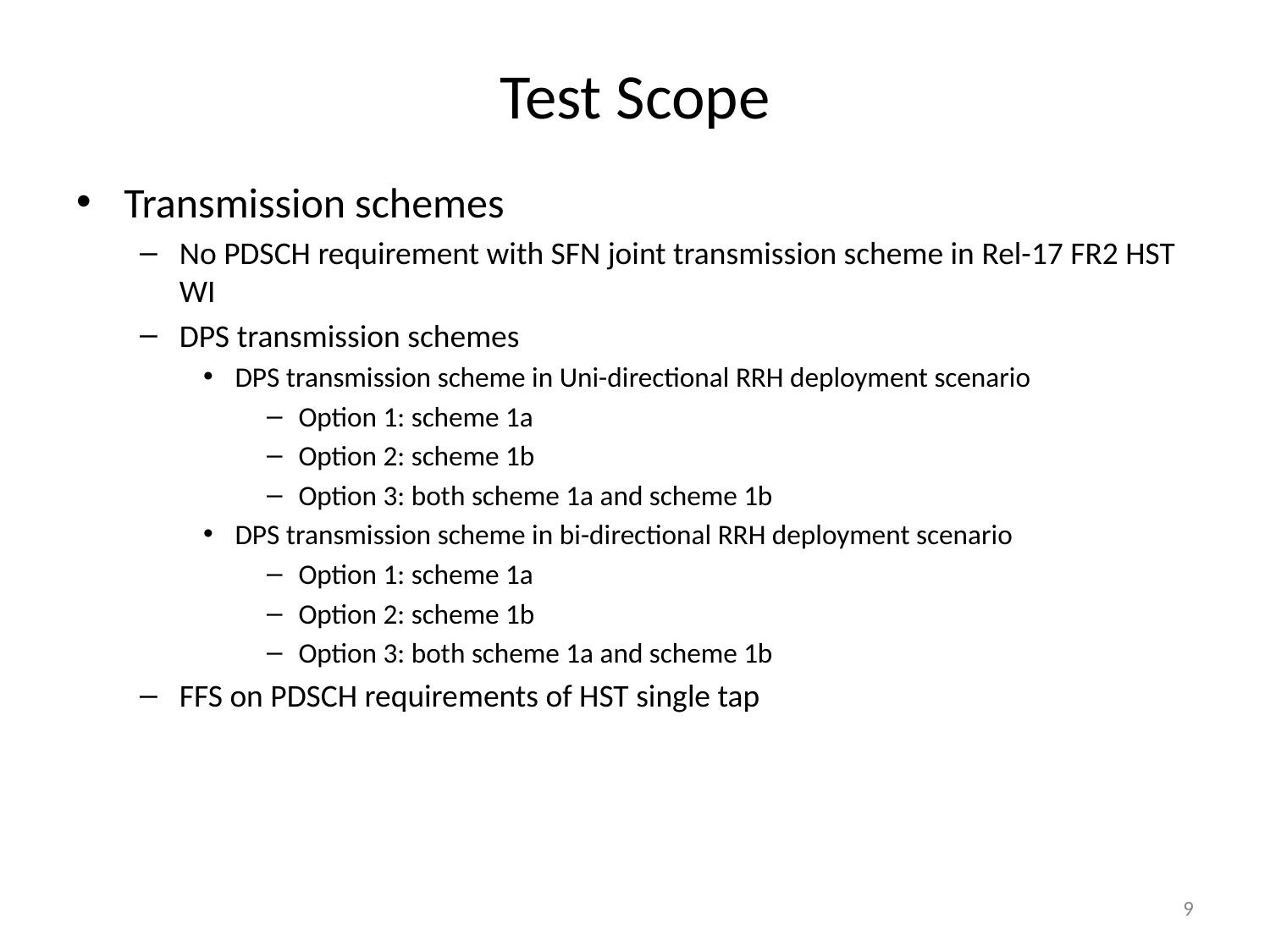

# Test Scope
Transmission schemes
No PDSCH requirement with SFN joint transmission scheme in Rel-17 FR2 HST WI
DPS transmission schemes
DPS transmission scheme in Uni-directional RRH deployment scenario
Option 1: scheme 1a
Option 2: scheme 1b
Option 3: both scheme 1a and scheme 1b
DPS transmission scheme in bi-directional RRH deployment scenario
Option 1: scheme 1a
Option 2: scheme 1b
Option 3: both scheme 1a and scheme 1b
FFS on PDSCH requirements of HST single tap
9